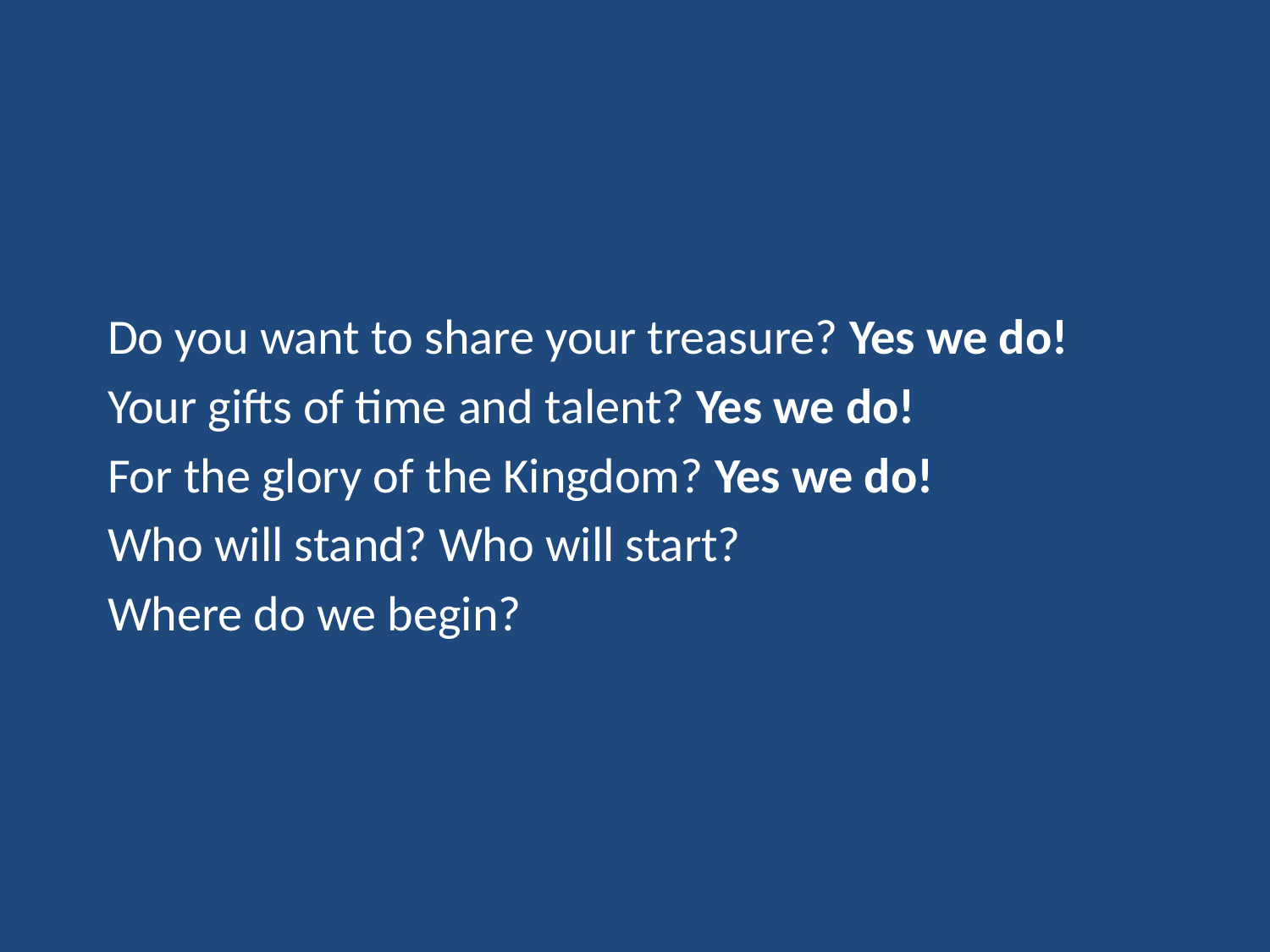

Do you want to share your treasure? Yes we do!
Your gifts of time and talent? Yes we do!
For the glory of the Kingdom? Yes we do!
Who will stand? Who will start?
Where do we begin?